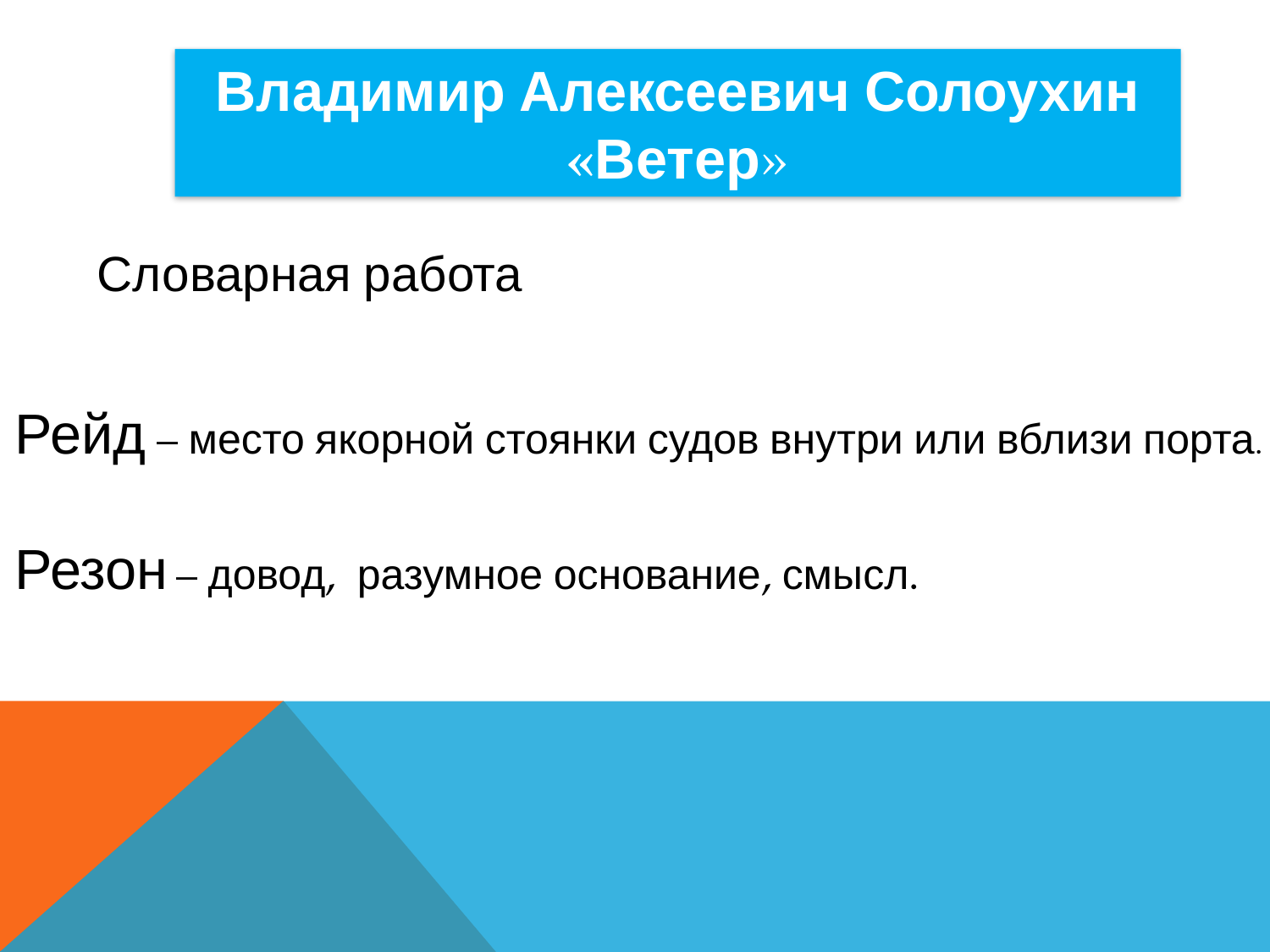

Владимир Алексеевич Солоухин «Ветер»
Словарная работа
Рейд – место якорной стоянки судов внутри или вблизи порта.
Резон – довод,  разумное основание, смысл.